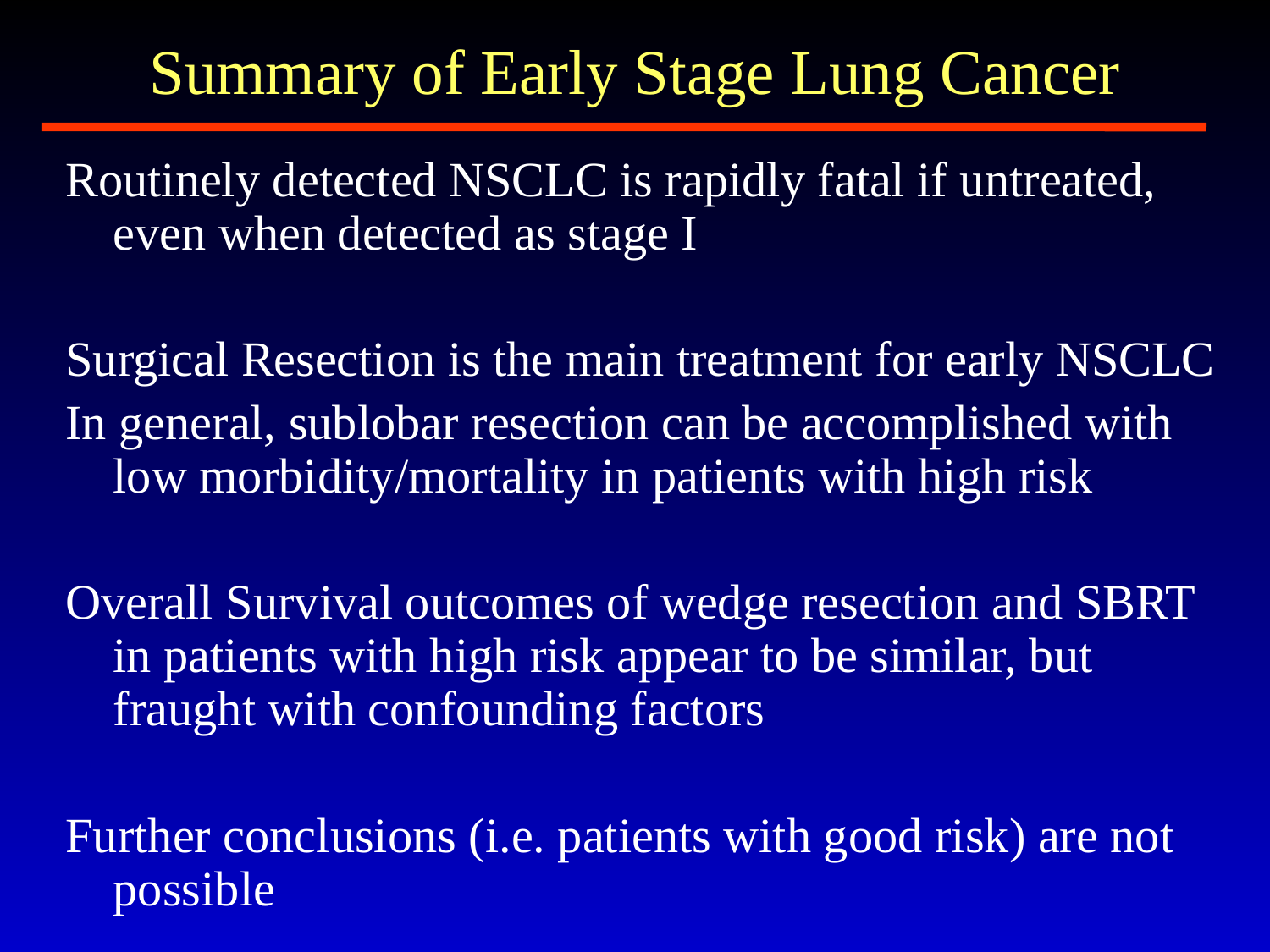

# Summary of Early Stage Lung Cancer

Routinely detected NSCLC is rapidly fatal if untreated, even when detected as stage I

Surgical Resection is the main treatment for early NSCLC
In general, sublobar resection can be accomplished with low morbidity/mortality in patients with high risk

Overall Survival outcomes of wedge resection and SBRT in patients with high risk appear to be similar, but fraught with confounding factors

Further conclusions (i.e. patients with good risk) are not possible